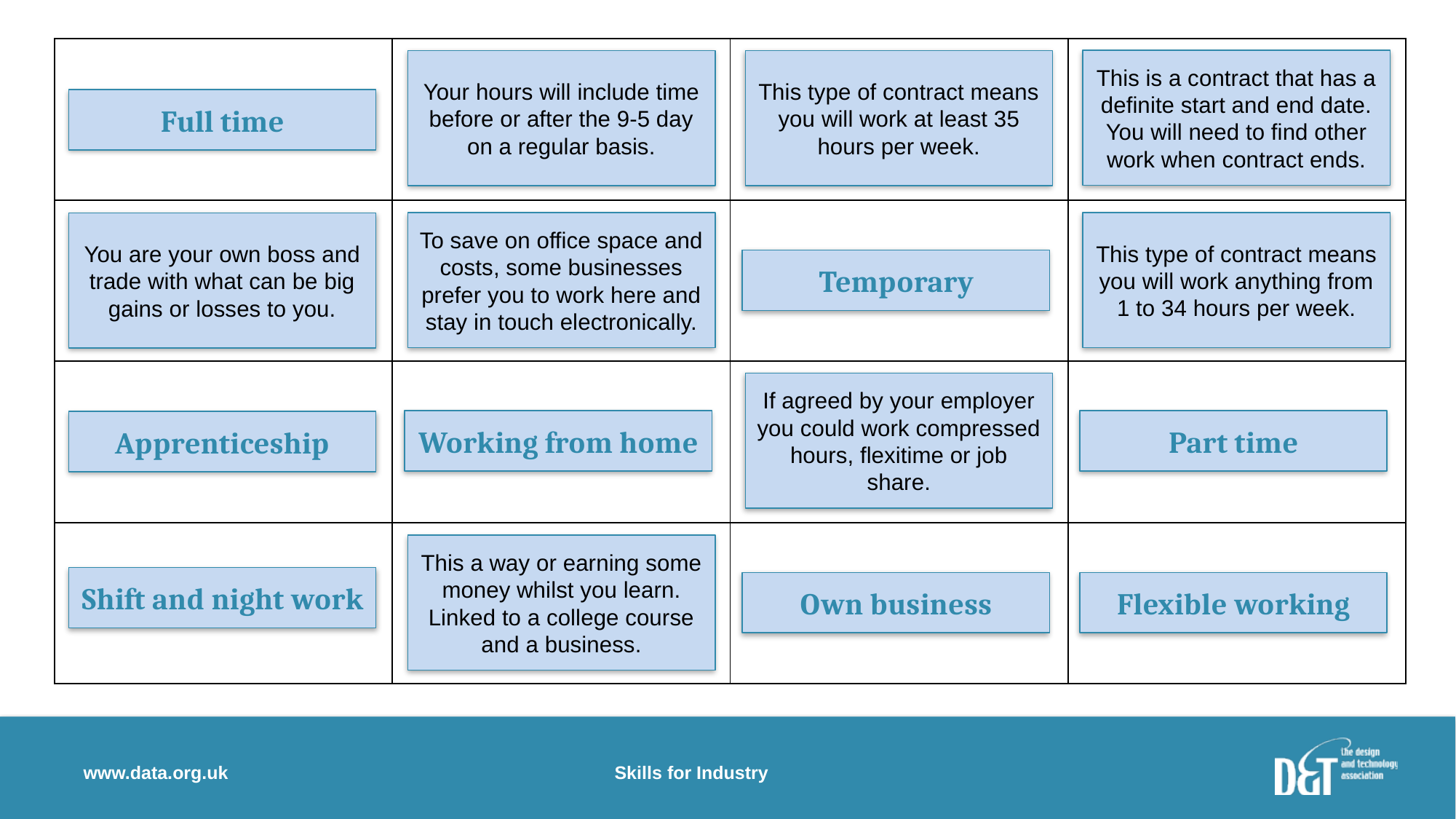

|  |  |  |  |
| --- | --- | --- | --- |
|  |  |  |  |
|  |  |  |  |
|  |  |  |  |
This is a contract that has a definite start and end date. You will need to find other work when contract ends.
Your hours will include time before or after the 9-5 day on a regular basis.
This type of contract means you will work at least 35 hours per week.
Full time
To save on office space and costs, some businesses prefer you to work here and stay in touch electronically.
This type of contract means you will work anything from 1 to 34 hours per week.
You are your own boss and trade with what can be big gains or losses to you.
Temporary
If agreed by your employer you could work compressed hours, flexitime or job share.
Working from home
Part time
Apprenticeship
This a way or earning some money whilst you learn. Linked to a college course and a business.
Shift and night work
Own business
Flexible working